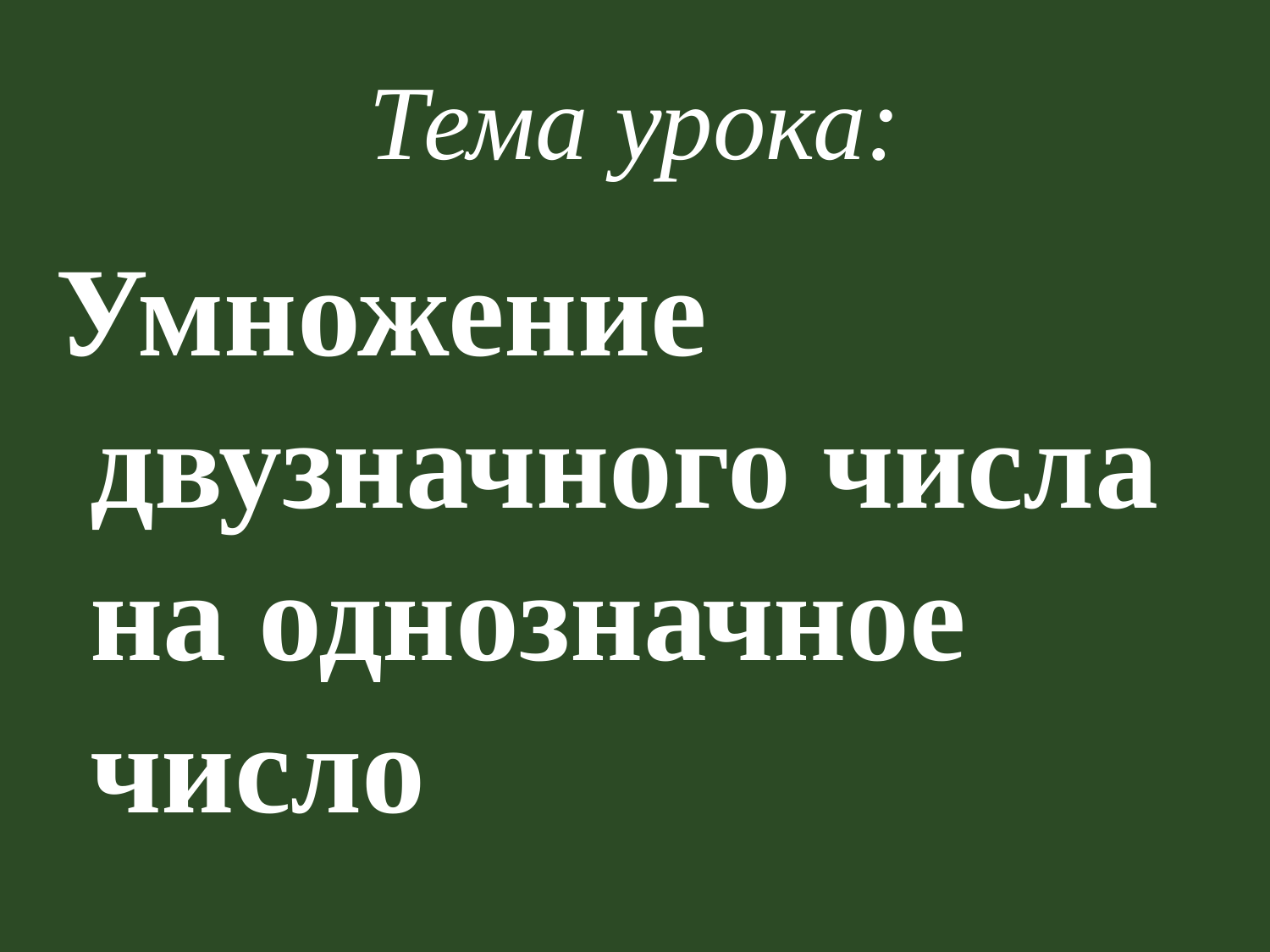

# Тема урока:
 Умножение двузначного числа на однозначное число